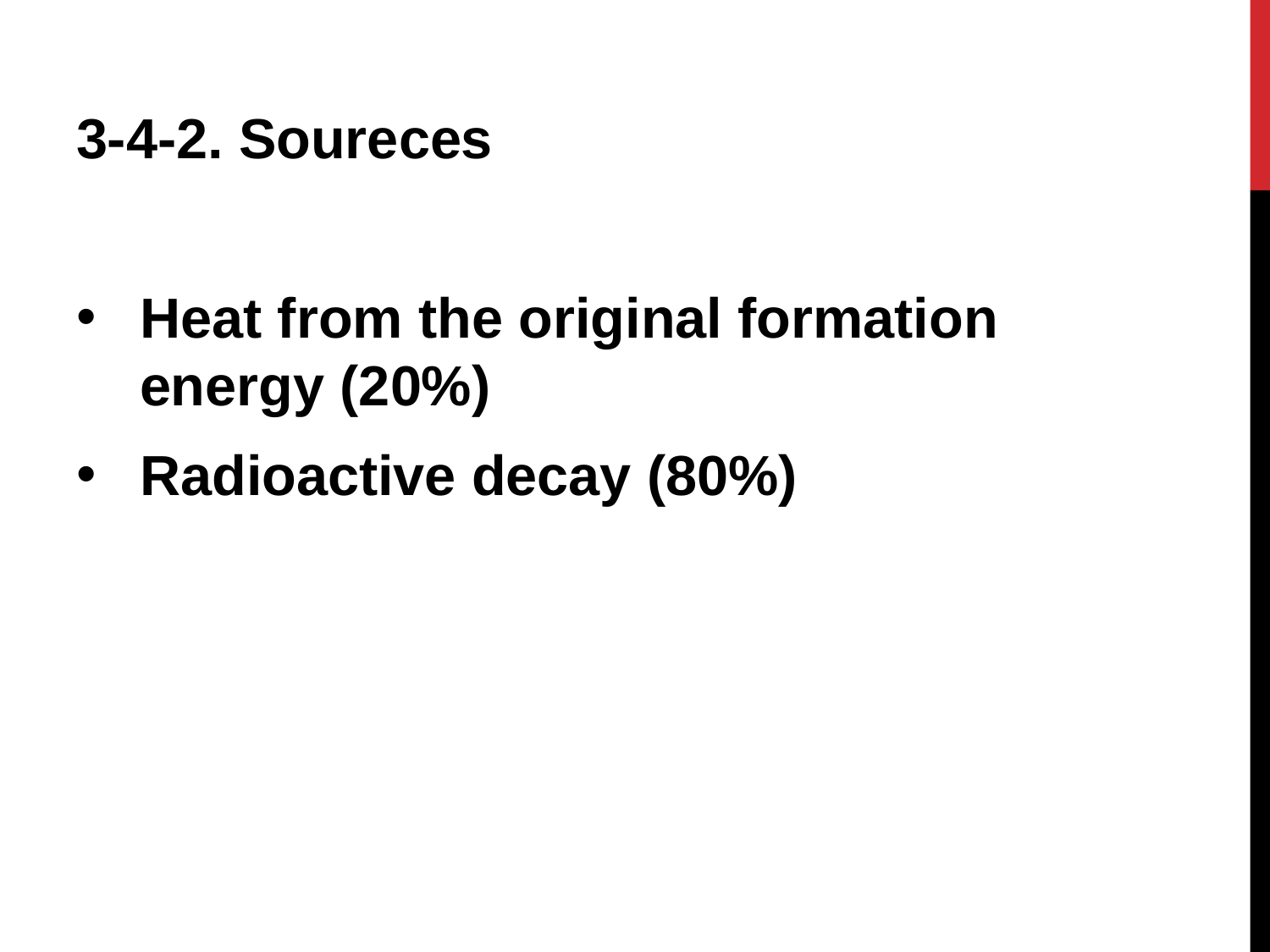

3-4-2. Soureces

Heat from the original formation energy (20%)
Radioactive decay (80%)